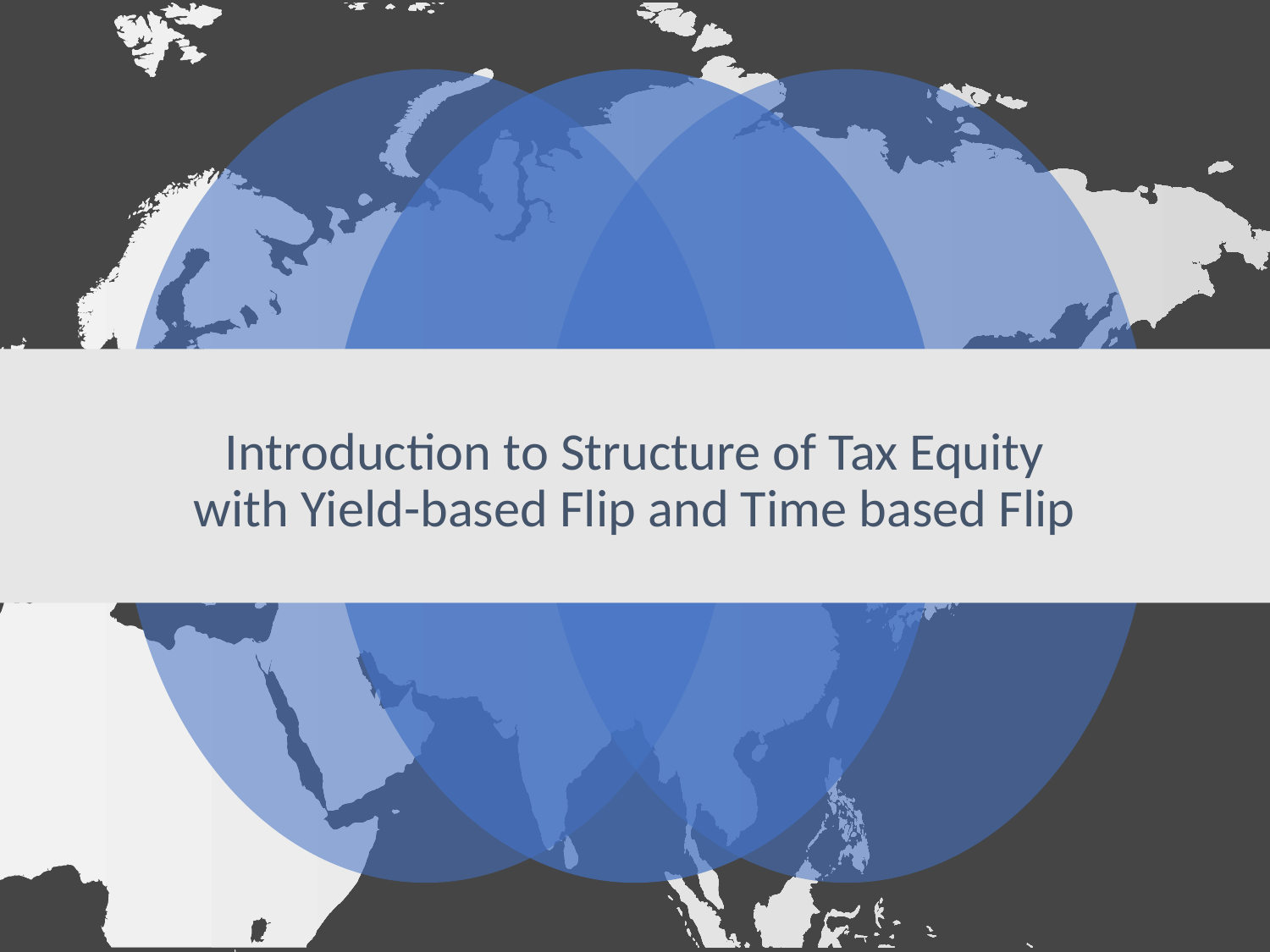

# Introduction to Structure of Tax Equity with Yield-based Flip and Time based Flip